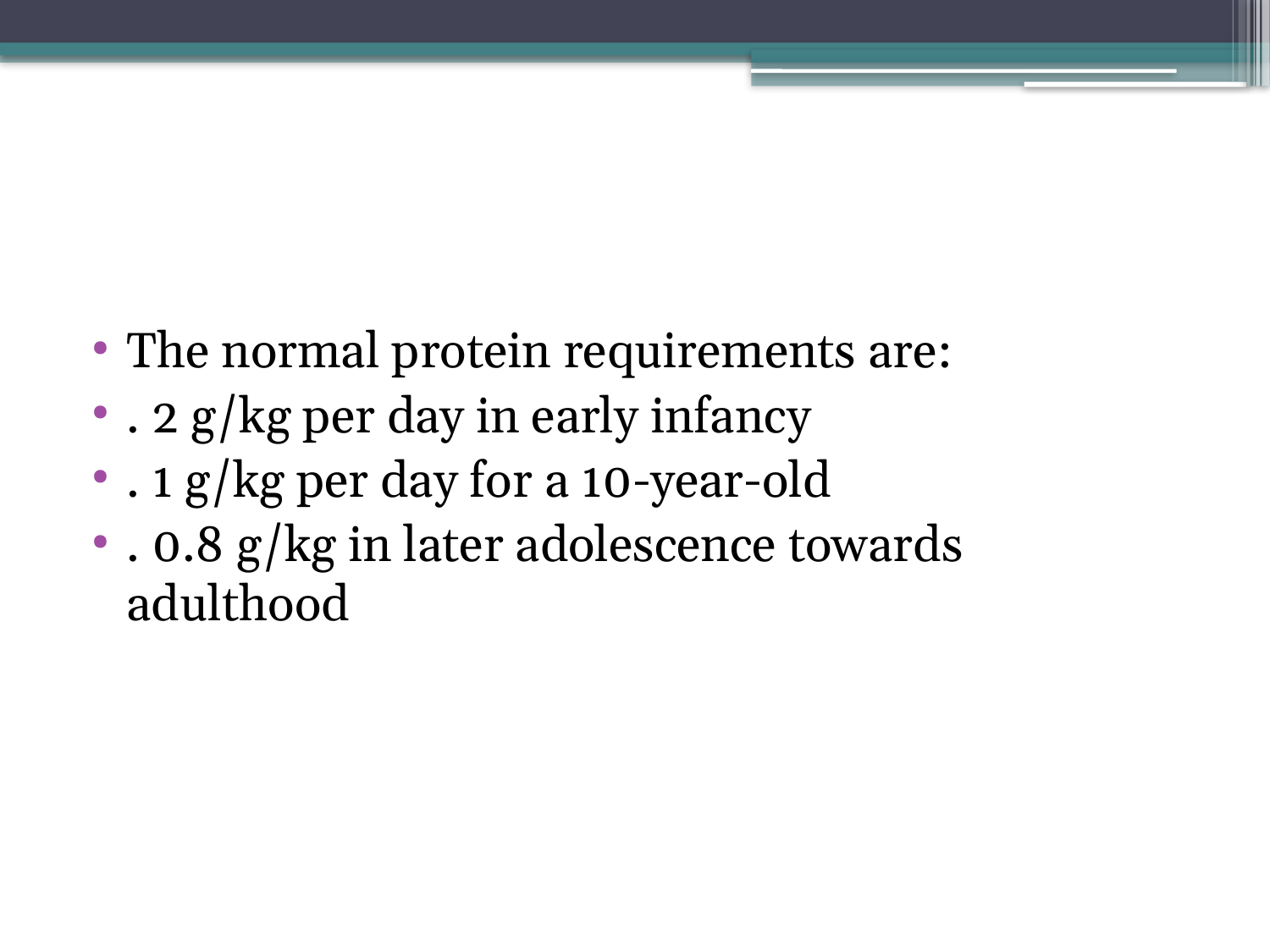

#
The normal protein requirements are:
. 2 g/kg per day in early infancy
. 1 g/kg per day for a 10-year-old
. 0.8 g/kg in later adolescence towards  adulthood